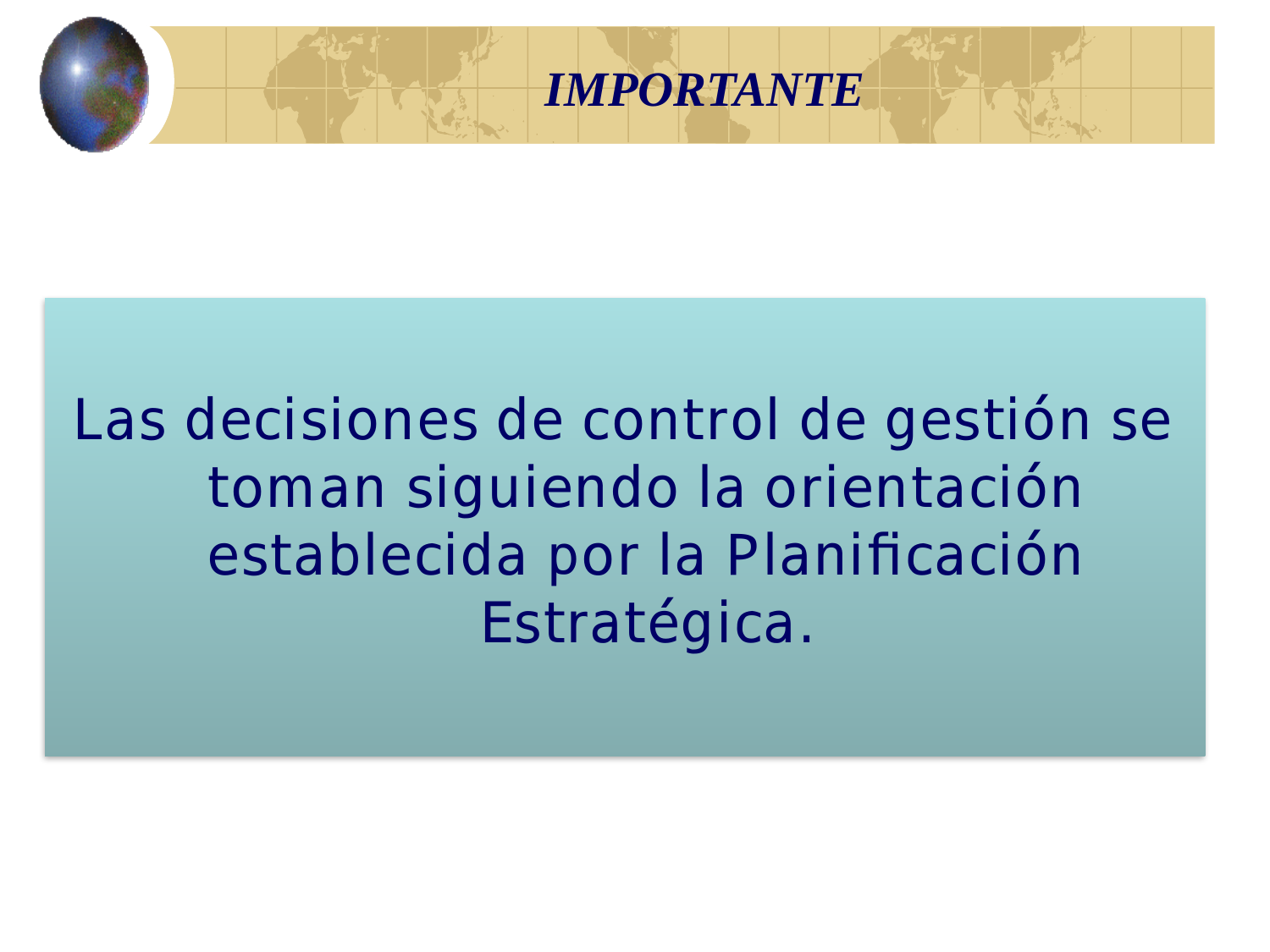

# IMPORTANTE

Las decisiones de control de gestión se toman siguiendo la orientación establecida por la Planificación Estratégica.